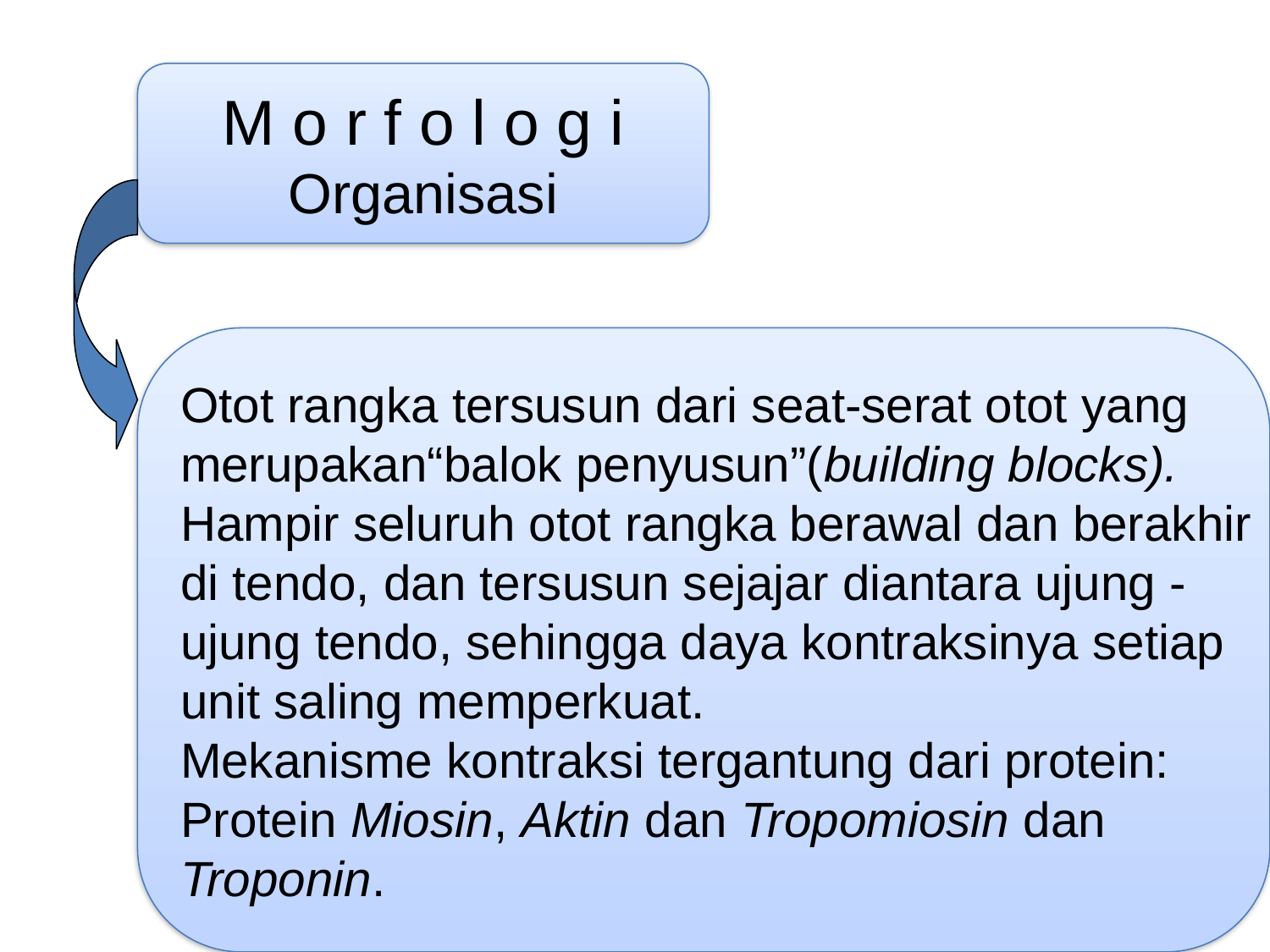

M o r f o l o g i
Organisasi

Otot rangka tersusun dari seat-serat otot yang
merupakan“balok penyusun”(building blocks).
Hampir seluruh otot rangka berawal dan berakhir
di tendo, dan tersusun sejajar diantara ujung -
ujung tendo, sehingga daya kontraksinya setiap
unit saling memperkuat.
Mekanisme kontraksi tergantung dari protein:
Protein Miosin, Aktin dan Tropomiosin dan
Troponin.